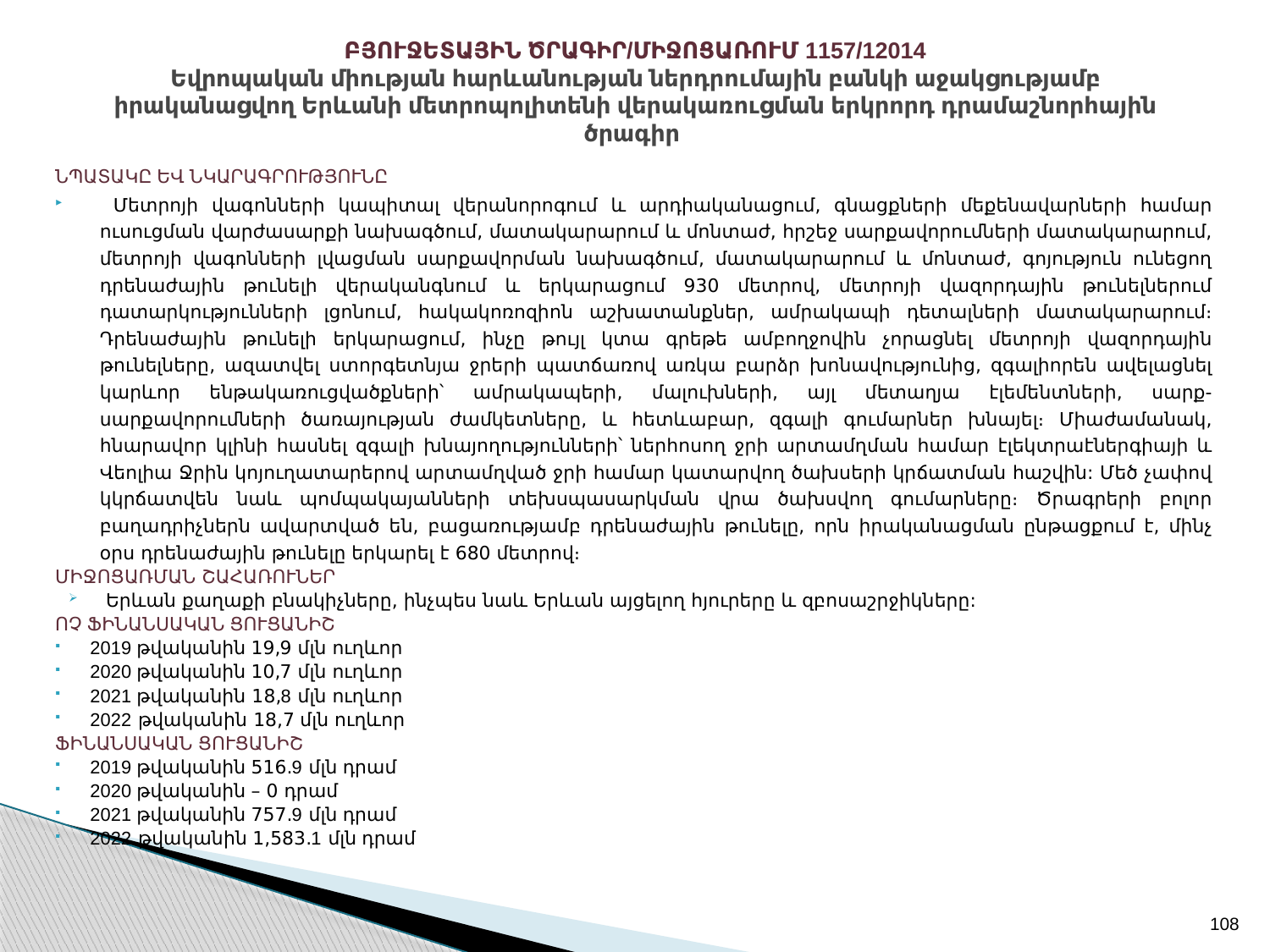

# ԲՅՈՒՋԵՏԱՅԻՆ ԾՐԱԳԻՐ/ՄԻՋՈՑԱՌՈՒՄ 1157/12014 Եվրոպական միության հարևանության ներդրումային բանկի աջակցությամբ իրականացվող Երևանի մետրոպոլիտենի վերակառուցման երկրորդ դրամաշնորհային ծրագիր
ՆՊԱՏԱԿԸ ԵՎ ՆԿԱՐԱԳՐՈՒԹՅՈՒՆԸ
 Մետրոյի վագոնների կապիտալ վերանորոգում և արդիականացում, գնացքների մեքենավարների համար ուսուցման վարժասարքի նախագծում, մատակարարում և մոնտաժ, հրշեջ սարքավորումների մատակարարում, մետրոյի վագոնների լվացման սարքավորման նախագծում, մատակարարում և մոնտաժ, գոյություն ունեցող դրենաժային թունելի վերականգնում և երկարացում 930 մետրով, մետրոյի վազորդային թունելներում դատարկությունների լցոնում, հակակոռոզիոն աշխատանքներ, ամրակապի դետալների մատակարարում։ Դրենաժային թունելի երկարացում, ինչը թույլ կտա գրեթե ամբողջովին չորացնել մետրոյի վազորդային թունելները, ազատվել ստորգետնյա ջրերի պատճառով առկա բարձր խոնավությունից, զգալիորեն ավելացնել կարևոր ենթակառուցվածքների՝ ամրակապերի, մալուխների, այլ մետաղյա էլեմենտների, սարք-սարքավորումների ծառայության ժամկետները, և հետևաբար, զգալի գումարներ խնայել։ Միաժամանակ, հնարավոր կլինի հասնել զգալի խնայողությունների՝ ներհոսող ջրի արտամղման համար էլեկտրաէներգիայի և Վեոլիա Ջրին կոյուղատարերով արտամղված ջրի համար կատարվող ծախսերի կրճատման հաշվին: Մեծ չափով կկրճատվեն նաև պոմպակայանների տեխսպասարկման վրա ծախսվող գումարները։ Ծրագրերի բոլոր բաղադրիչներն ավարտված են, բացառությամբ դրենաժային թունելը, որն իրականացման ընթացքում է, մինչ օրս դրենաժային թունելը երկարել է 680 մետրով։
ՄԻՋՈՑԱՌՄԱՆ ՇԱՀԱՌՈՒՆԵՐ
 Երևան քաղաքի բնակիչները, ինչպես նաև Երևան այցելող հյուրերը և զբոսաշրջիկները:
ՈՉ ՖԻՆԱՆՍԱԿԱՆ ՑՈՒՑԱՆԻՇ
2019 թվականին 19,9 մլն ուղևոր
2020 թվականին 10,7 մլն ուղևոր
2021 թվականին 18,8 մլն ուղևոր
2022 թվականին 18,7 մլն ուղևոր
ՖԻՆԱՆՍԱԿԱՆ ՑՈՒՑԱՆԻՇ
2019 թվականին 516.9 մլն դրամ
2020 թվականին – 0 դրամ
2021 թվականին 757.9 մլն դրամ
2022 թվականին 1,583.1 մլն դրամ

108